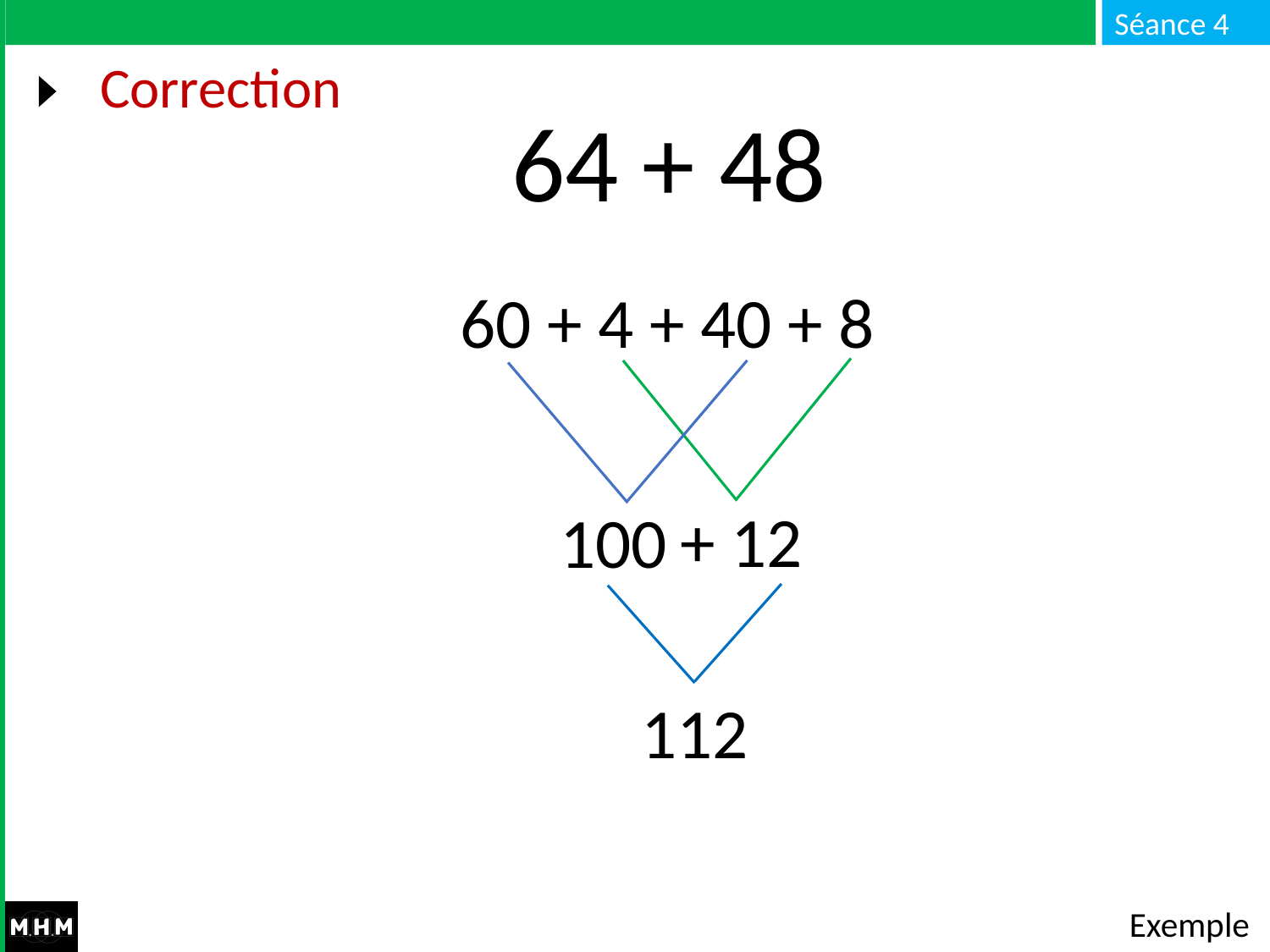

# Correction

64 + 48
60 + 4 + 40 + 8
+ 12
100
112
Exemple